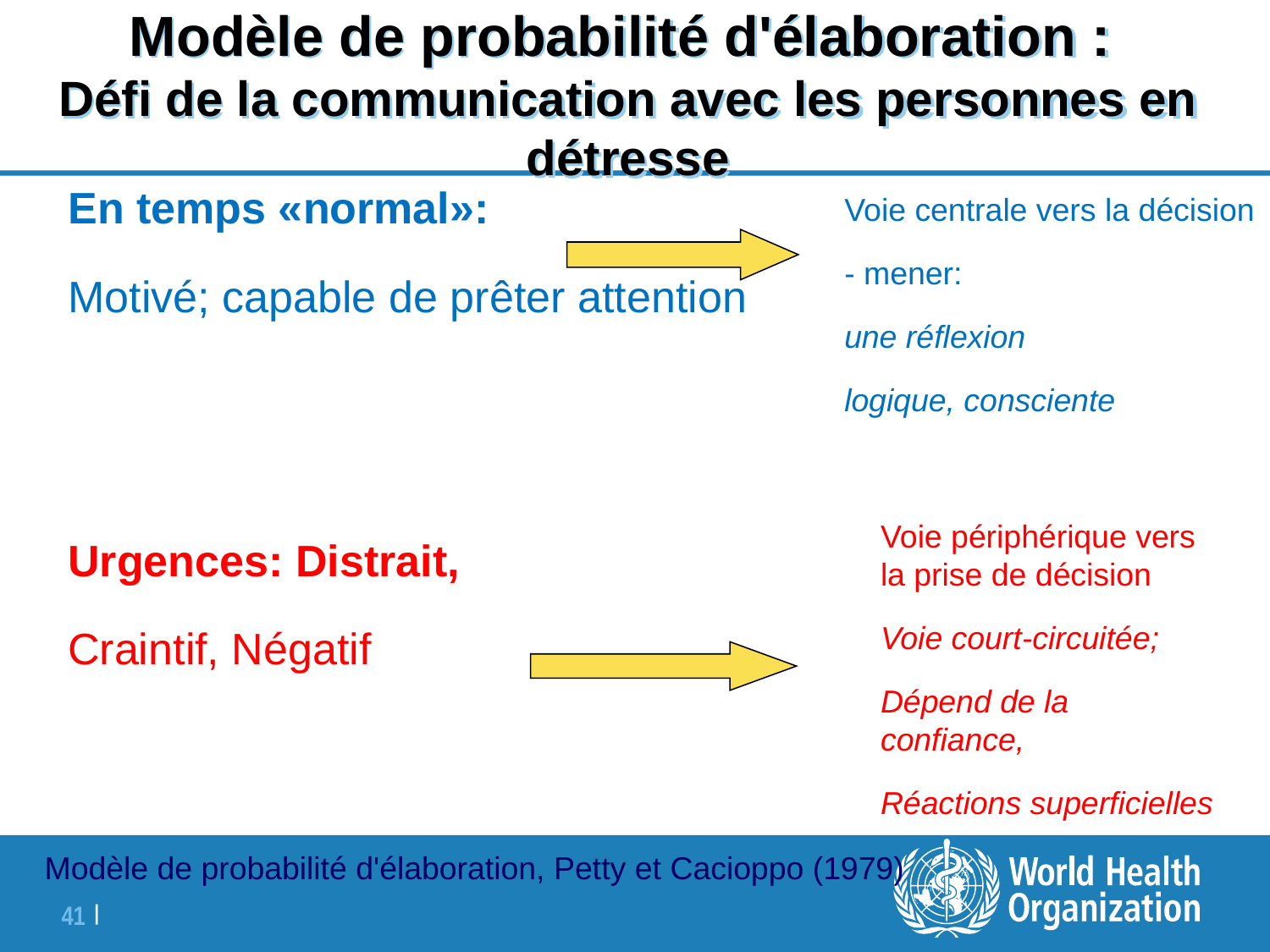

# Modèle de probabilité d'élaboration : Défi de la communication avec les personnes en détresse
En temps «normal»:
Motivé; capable de prêter attention

Urgences: Distrait,
Craintif, Négatif
Voie centrale vers la décision
- mener:
une réflexion
logique, consciente

Voie périphérique vers la prise de décision
Voie court-circuitée;
Dépend de la confiance,
Réactions superficielles

Modèle de probabilité d'élaboration, Petty et Cacioppo (1979)